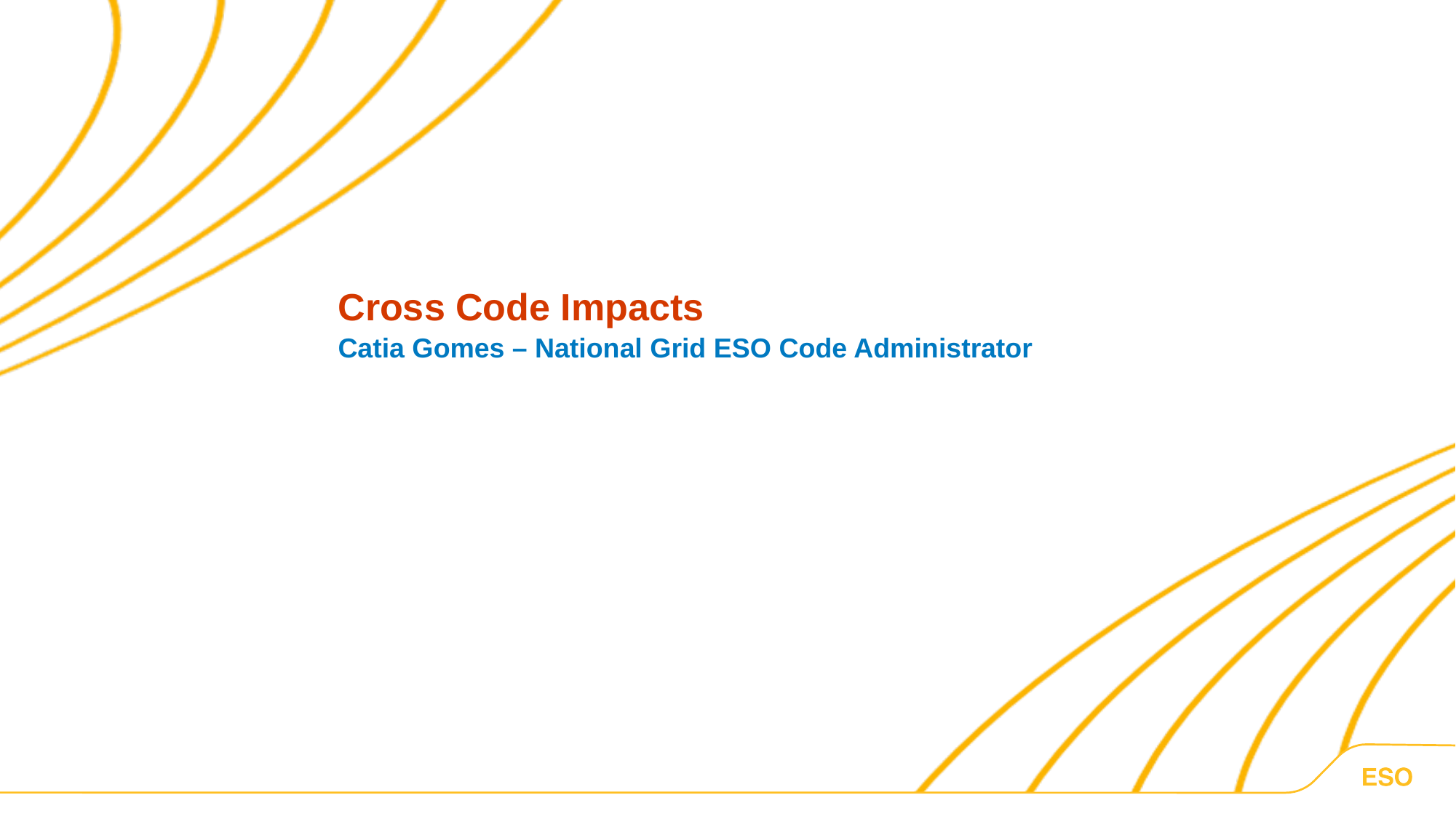

Cross Code Impacts
Catia Gomes – National Grid ESO Code Administrator